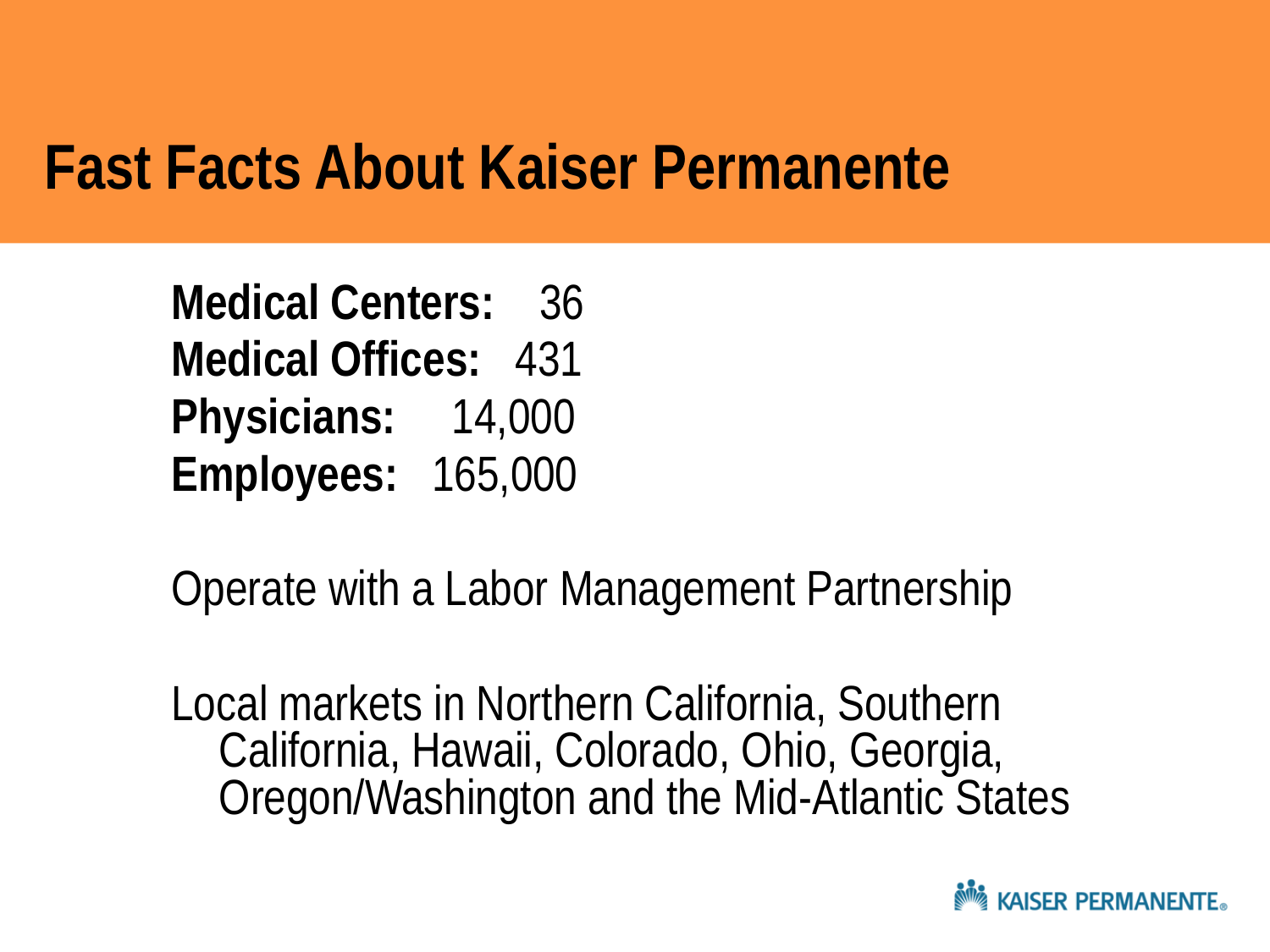

# Fast Facts About Kaiser Permanente
Medical Centers:    36
Medical Offices:   431
Physicians:     14,000
Employees:   165,000

Operate with a Labor Management Partnership

Local markets in Northern California, Southern California, Hawaii, Colorado, Ohio, Georgia, Oregon/Washington and the Mid-Atlantic States